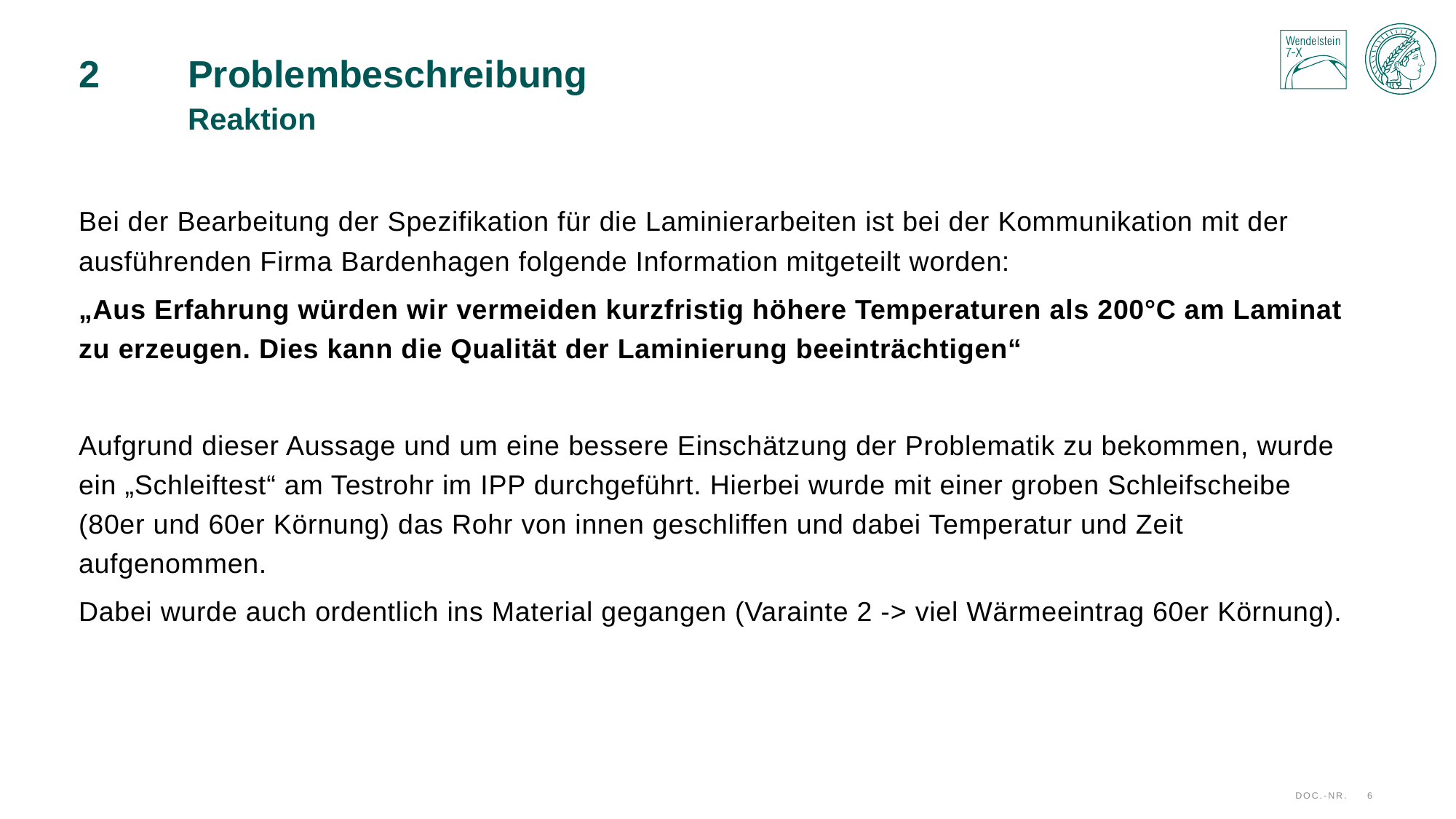

# 2	Problembeschreibung Reaktion
Bei der Bearbeitung der Spezifikation für die Laminierarbeiten ist bei der Kommunikation mit der ausführenden Firma Bardenhagen folgende Information mitgeteilt worden:
„Aus Erfahrung würden wir vermeiden kurzfristig höhere Temperaturen als 200°C am Laminat zu erzeugen. Dies kann die Qualität der Laminierung beeinträchtigen“

Aufgrund dieser Aussage und um eine bessere Einschätzung der Problematik zu bekommen, wurde ein „Schleiftest“ am Testrohr im IPP durchgeführt. Hierbei wurde mit einer groben Schleifscheibe (80er und 60er Körnung) das Rohr von innen geschliffen und dabei Temperatur und Zeit aufgenommen.
Dabei wurde auch ordentlich ins Material gegangen (Varainte 2 -> viel Wärmeeintrag 60er Körnung).
Doc.-Nr.
6